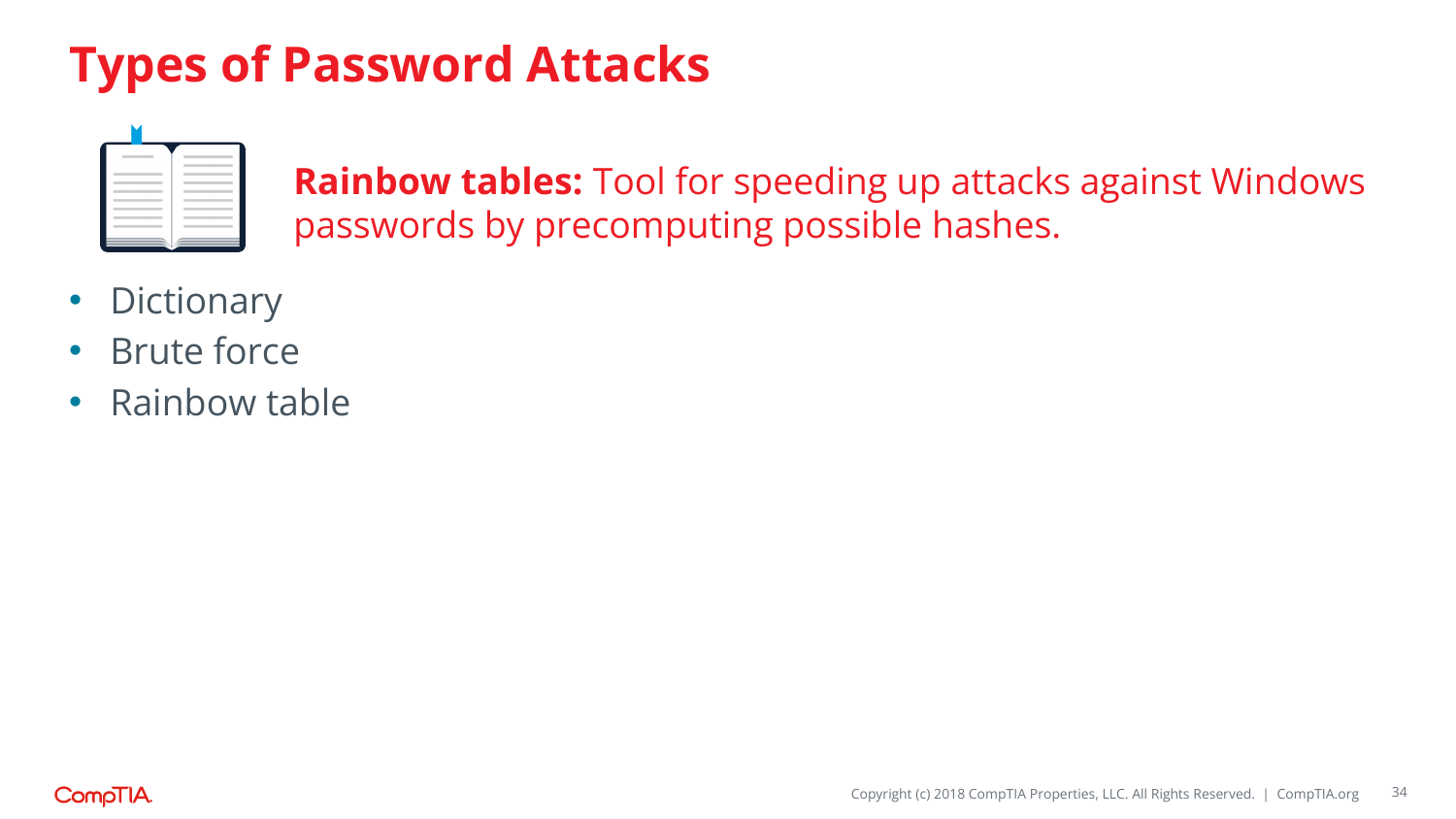

# Types of Password Attacks
Rainbow tables: Tool for speeding up attacks against Windows passwords by precomputing possible hashes.
Dictionary
Brute force
Rainbow table
34